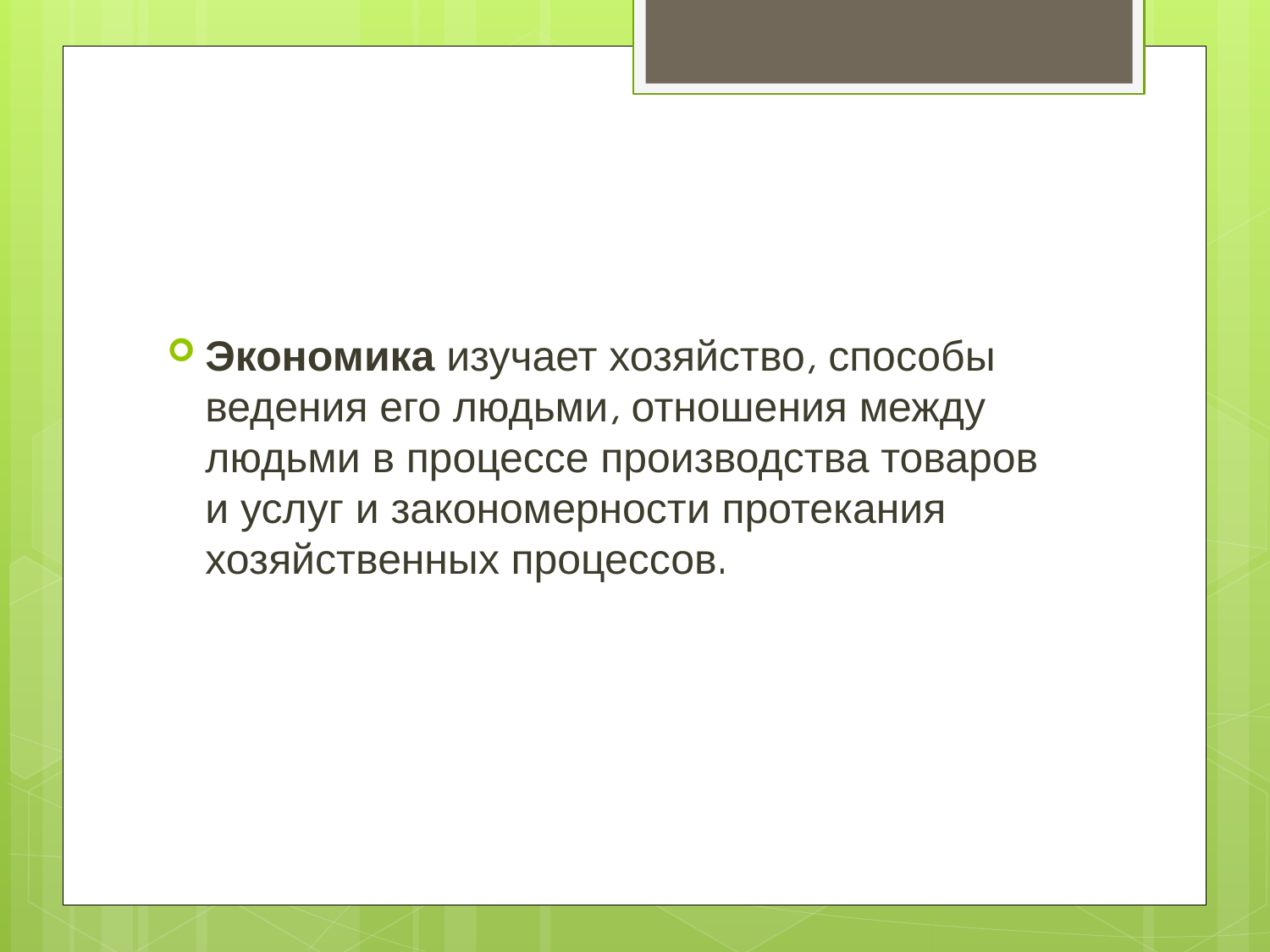

#
Экономика изучает хозяйство, способы ведения его людьми, отношения между людьми в процессе производства товаров и услуг и закономерности протекания хозяйственных процессов.